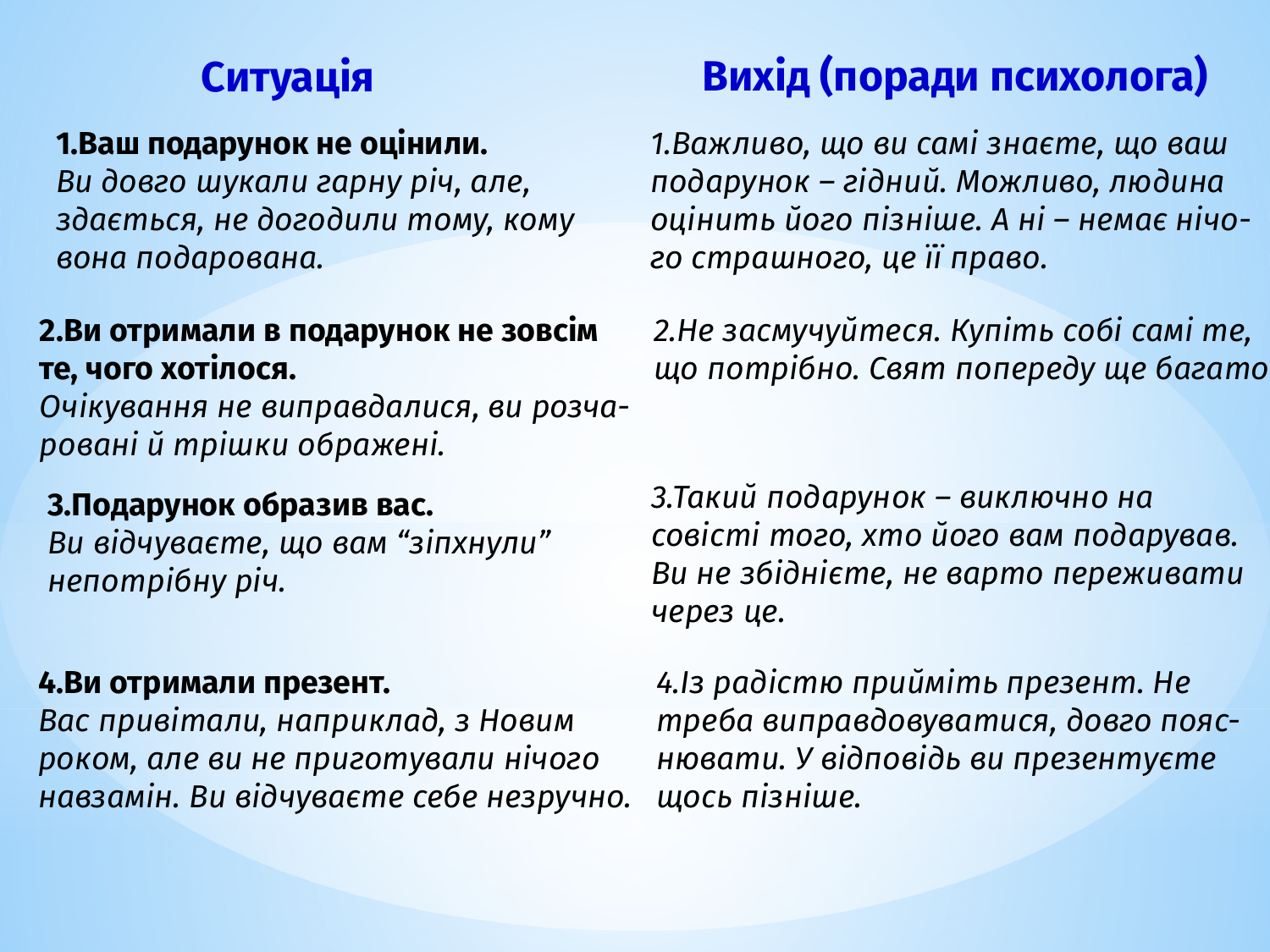

Вихід (поради психолога)
Ситуація
1.Ваш подарунок не оцінили.
Ви довго шукали гарну річ, але,
здається, не догодили тому, кому
вона подарована.
1.Важливо, що ви самі знаєте, що ваш
подарунок – гідний. Можливо, людина
оцінить його пізніше. А ні – немає нічо-
го страшного, це її право.

2.Не засмучуйтеся. Купіть собі самі те,
що потрібно. Свят попереду ще багато!
2.Ви отримали в подарунок не зовсім
те, чого хотілося.
Очікування не виправдалися, ви розча-
ровані й трішки ображені.
3.Такий подарунок – виключно на
совісті того, хто його вам подарував.
Ви не збіднієте, не варто переживати
через це.
3.Подарунок образив вас.
Ви відчуваєте, що вам “зіпхнули”
непотрібну річ.
4.Із радістю прийміть презент. Не
треба виправдовуватися, довго пояс-
нювати. У відповідь ви презентуєте
щось пізніше.
4.Ви отримали презент.
Вас привітали, наприклад, з Новим
роком, але ви не приготували нічого
навзамін. Ви відчуваєте себе незручно.